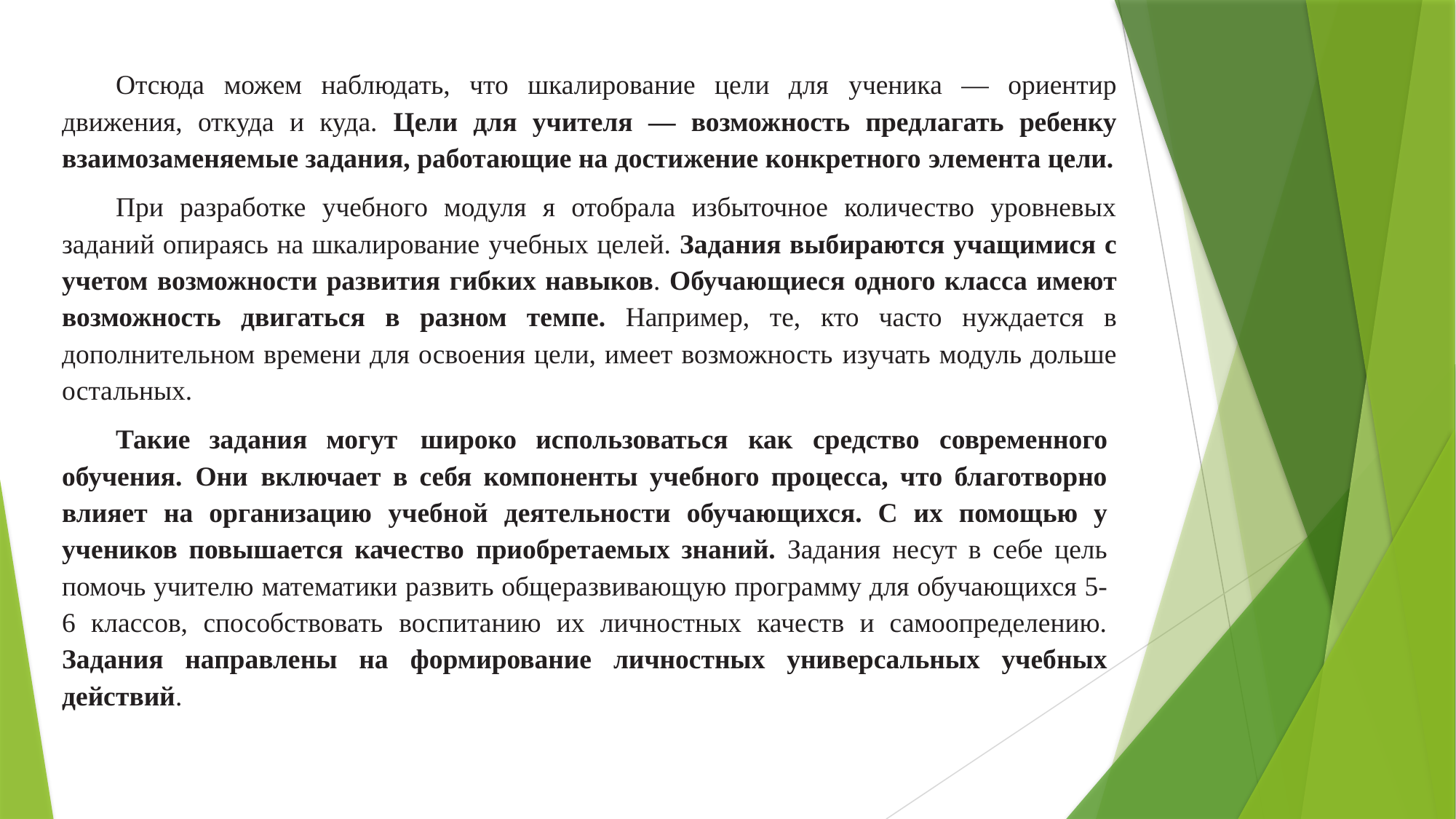

Отсюда можем наблюдать, что шкалирование цели для ученика — ориентир движения, откуда и куда. Цели для учителя — возможность предлагать ребенку взаимозаменяемые задания, работающие на достижение конкретного элемента цели.
При разработке учебного модуля я отобрала избыточное количество уровневых заданий опираясь на шкалирование учебных целей. Задания выбираются учащимися с учетом возможности развития гибких навыков. Обучающиеся одного класса имеют возможность двигаться в разном темпе. Например, те, кто часто нуждается в дополнительном времени для освоения цели, имеет возможность изучать модуль дольше остальных.
Такие задания могут широко использоваться как средство современного обучения. Они включает в себя компоненты учебного процесса, что благотворно влияет на организацию учебной деятельности обучающихся. С их помощью у учеников повышается качество приобретаемых знаний. Задания несут в себе цель помочь учителю математики развить общеразвивающую программу для обучающихся 5-6 классов, способствовать воспитанию их личностных качеств и самоопределению. Задания направлены на формирование личностных универсальных учебных действий.